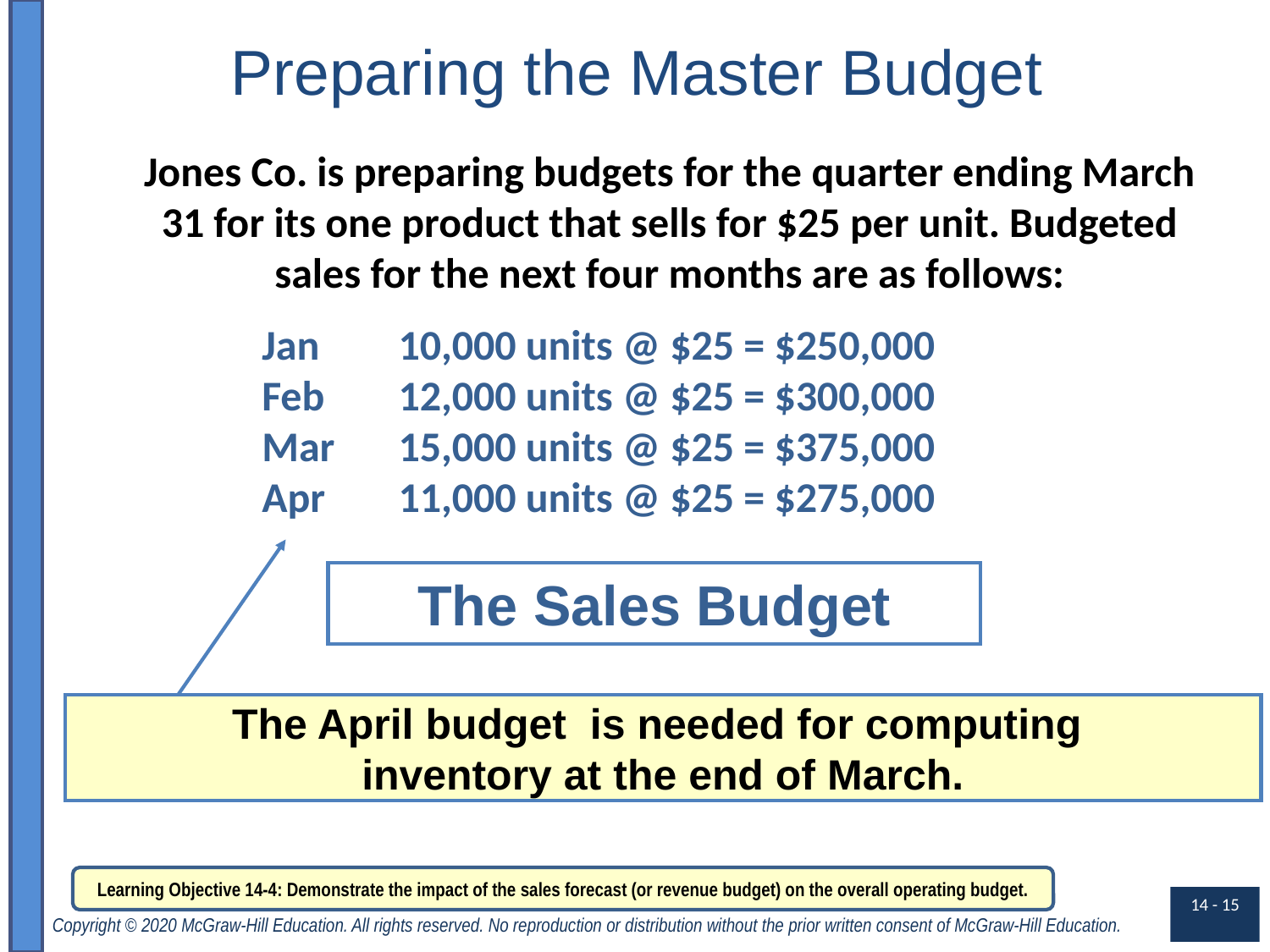

Preparing the Master Budget
Jones Co. is preparing budgets for the quarter ending March 31 for its one product that sells for $25 per unit. Budgeted sales for the next four months are as follows:
	Jan	 10,000 units @ $25 = $250,000
	Feb	 12,000 units @ $25 = $300,000
	Mar	 15,000 units @ $25 = $375,000
	Apr	 11,000 units @ $25 = $275,000

The Sales Budget
The April budget  is needed for computing
inventory at the end of March.
Learning Objective 14-4: Demonstrate the impact of the sales forecast (or revenue budget) on the overall operating budget.